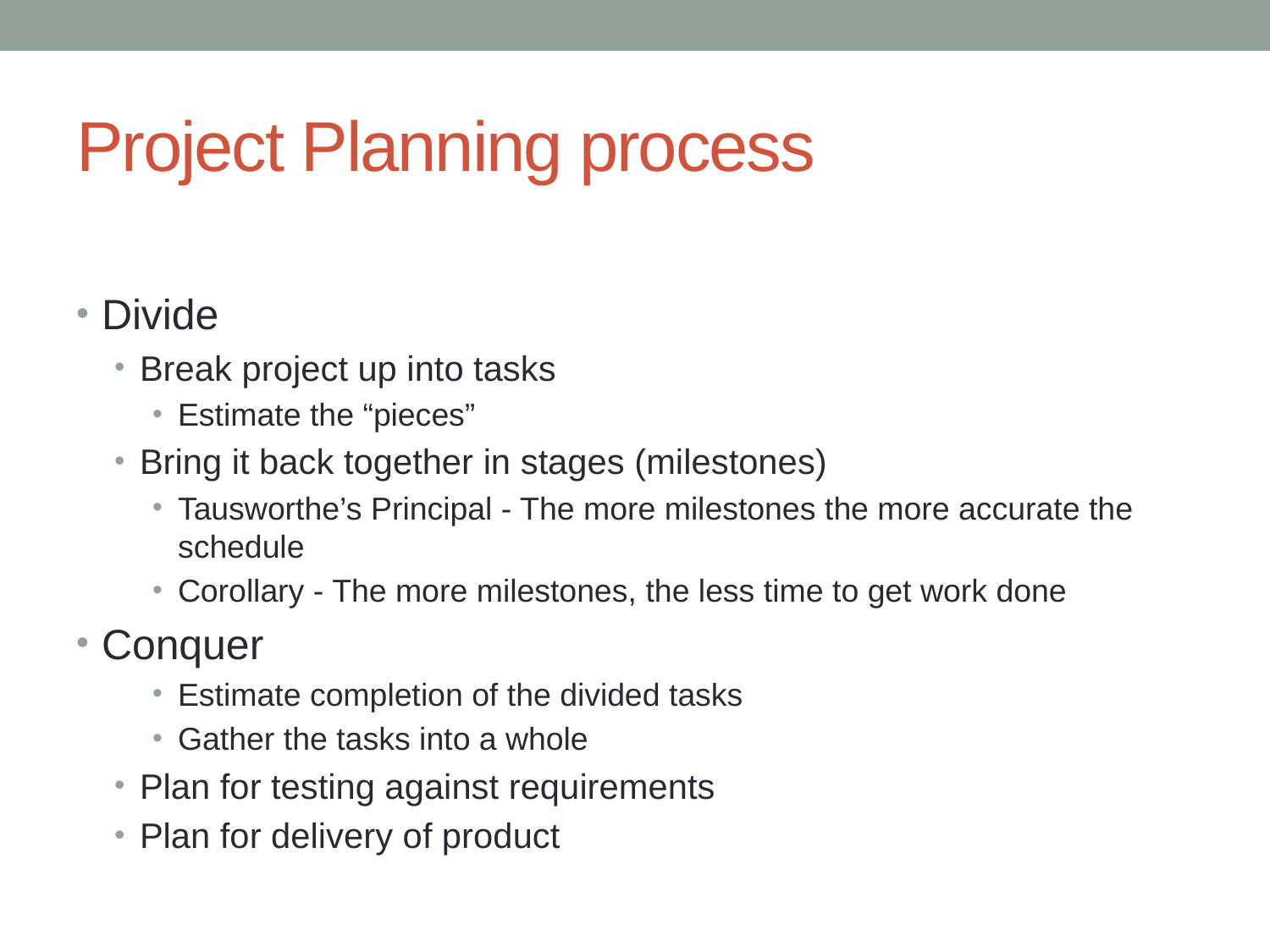

# Project Planning process

Divide
Break project up into tasks
Estimate the “pieces”
Bring it back together in stages (milestones)
Tausworthe’s Principal - The more milestones the more accurate the schedule
Corollary - The more milestones, the less time to get work done
Conquer
Estimate completion of the divided tasks
Gather the tasks into a whole
Plan for testing against requirements
Plan for delivery of product